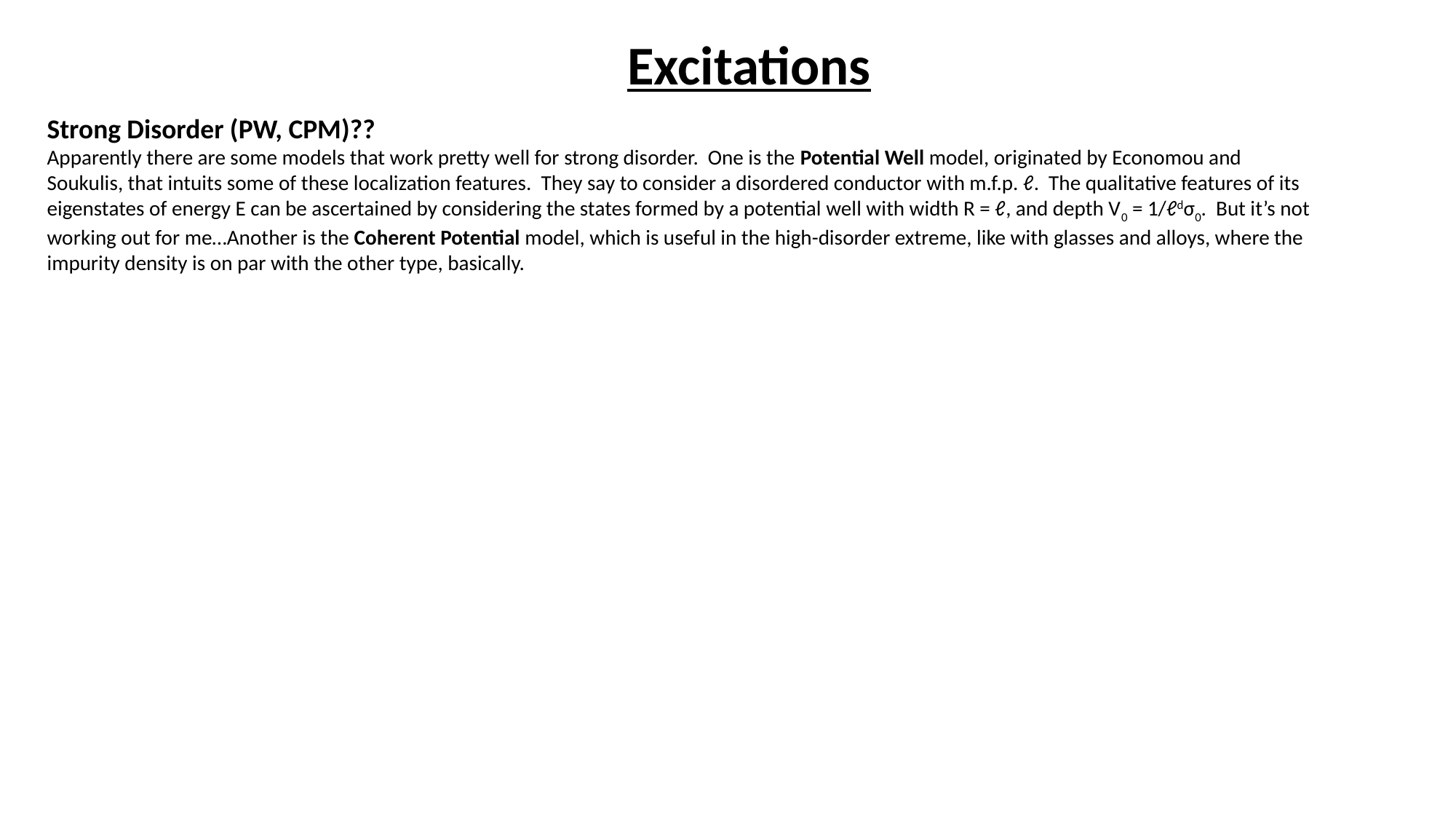

Excitations
Strong Disorder (PW, CPM)??
Apparently there are some models that work pretty well for strong disorder.  One is the Potential Well model, originated by Economou and Soukulis, that intuits some of these localization features.  They say to consider a disordered conductor with m.f.p. ℓ.  The qualitative features of its eigenstates of energy E can be ascertained by considering the states formed by a potential well with width R = ℓ, and depth V0 = 1/ℓdσ0.  But it’s not working out for me…Another is the Coherent Potential model, which is useful in the high-disorder extreme, like with glasses and alloys, where the impurity density is on par with the other type, basically.